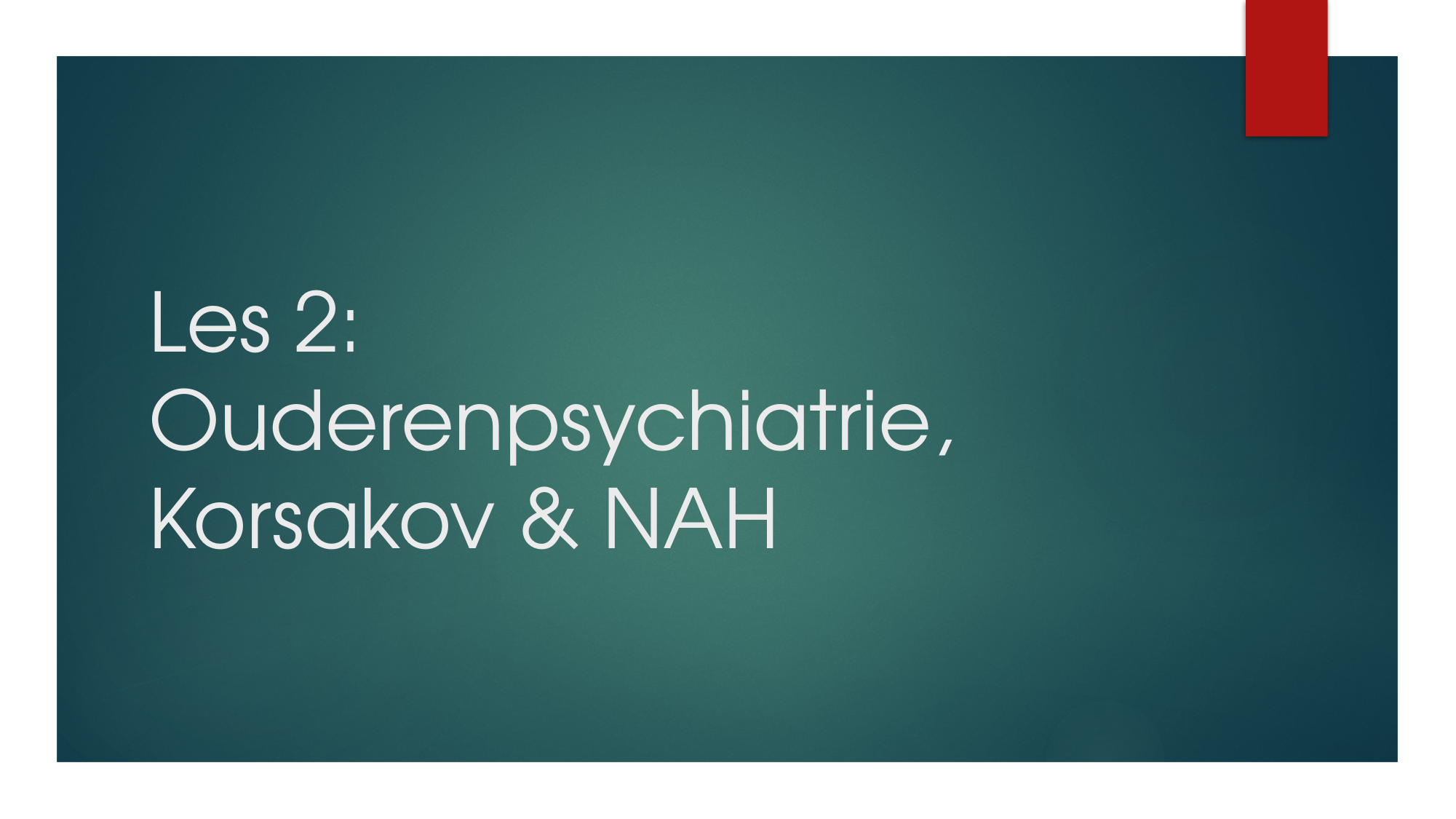

# Les 2: Ouderenpsychiatrie, Korsakov & NAH